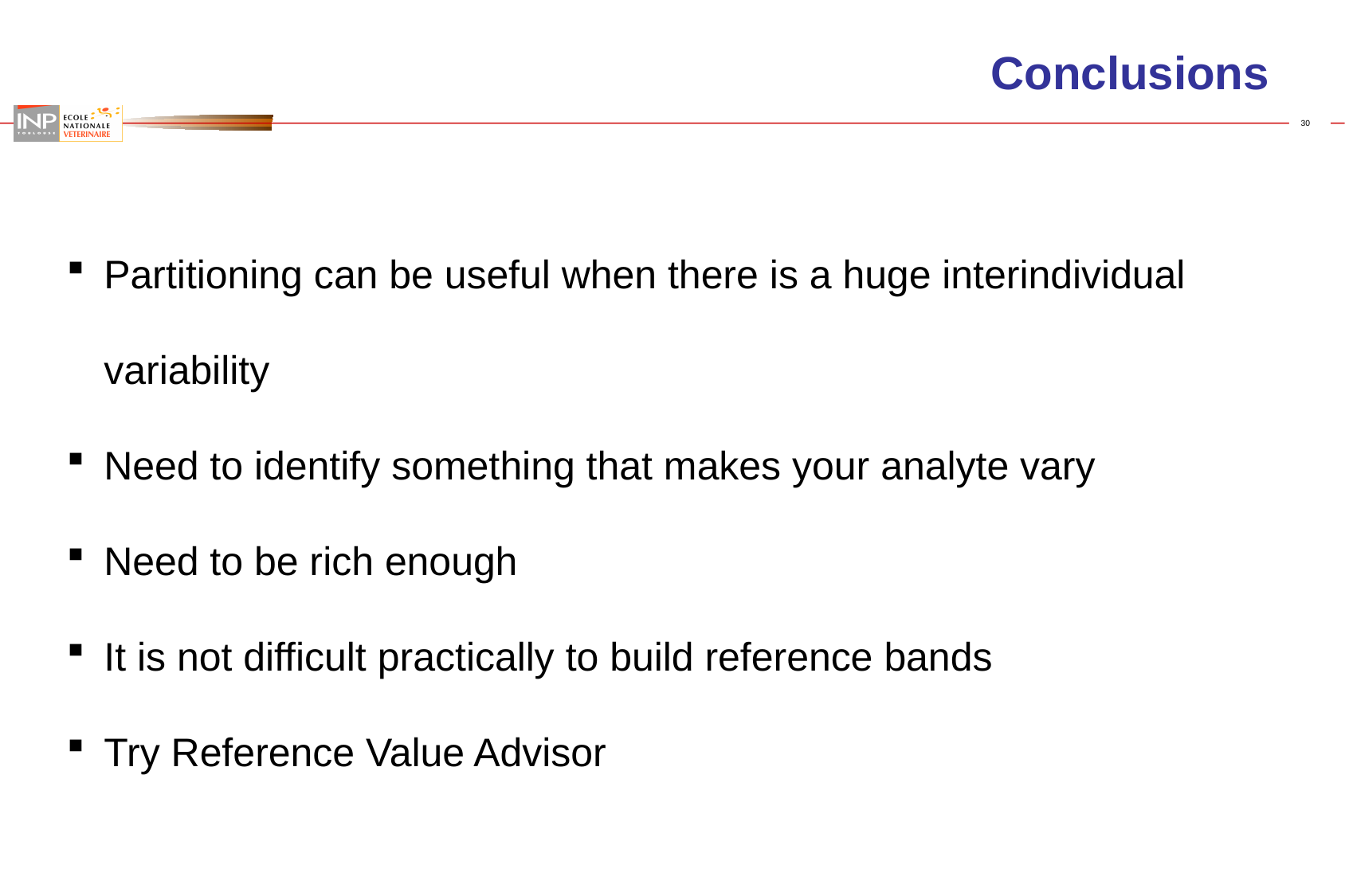

# Conclusions
Partitioning can be useful when there is a huge interindividual variability
Need to identify something that makes your analyte vary
Need to be rich enough
It is not difficult practically to build reference bands
Try Reference Value Advisor